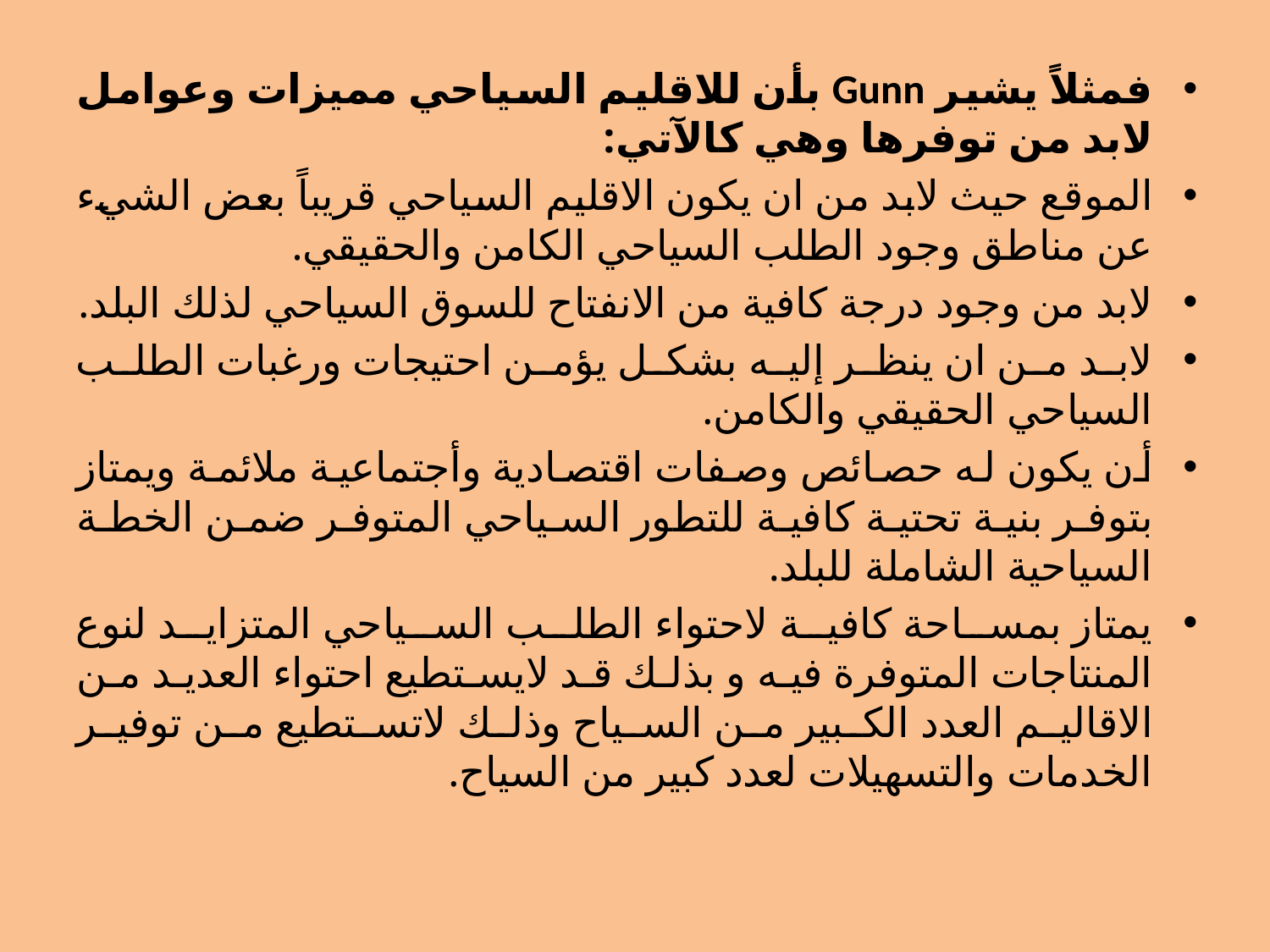

فمثلاً يشير Gunn بأن للاقليم السياحي مميزات وعوامل لابد من توفرها وهي كالآتي:
الموقع حيث لابد من ان يكون الاقليم السياحي قريباً بعض الشيء عن مناطق وجود الطلب السياحي الكامن والحقيقي.
لابد من وجود درجة كافية من الانفتاح للسوق السياحي لذلك البلد.
لابد من ان ينظر إليه بشكل يؤمن احتيجات ورغبات الطلب السياحي الحقيقي والكامن.
أن يكون له حصائص وصفات اقتصادية وأجتماعية ملائمة ويمتاز بتوفر بنية تحتية كافية للتطور السياحي المتوفر ضمن الخطة السياحية الشاملة للبلد.
يمتاز بمساحة كافية لاحتواء الطلب السياحي المتزايد لنوع المنتاجات المتوفرة فيه و بذلك قد لايستطيع احتواء العديد من الاقاليم العدد الكبير من السياح وذلك لاتستطيع من توفير الخدمات والتسهيلات لعدد كبير من السياح.